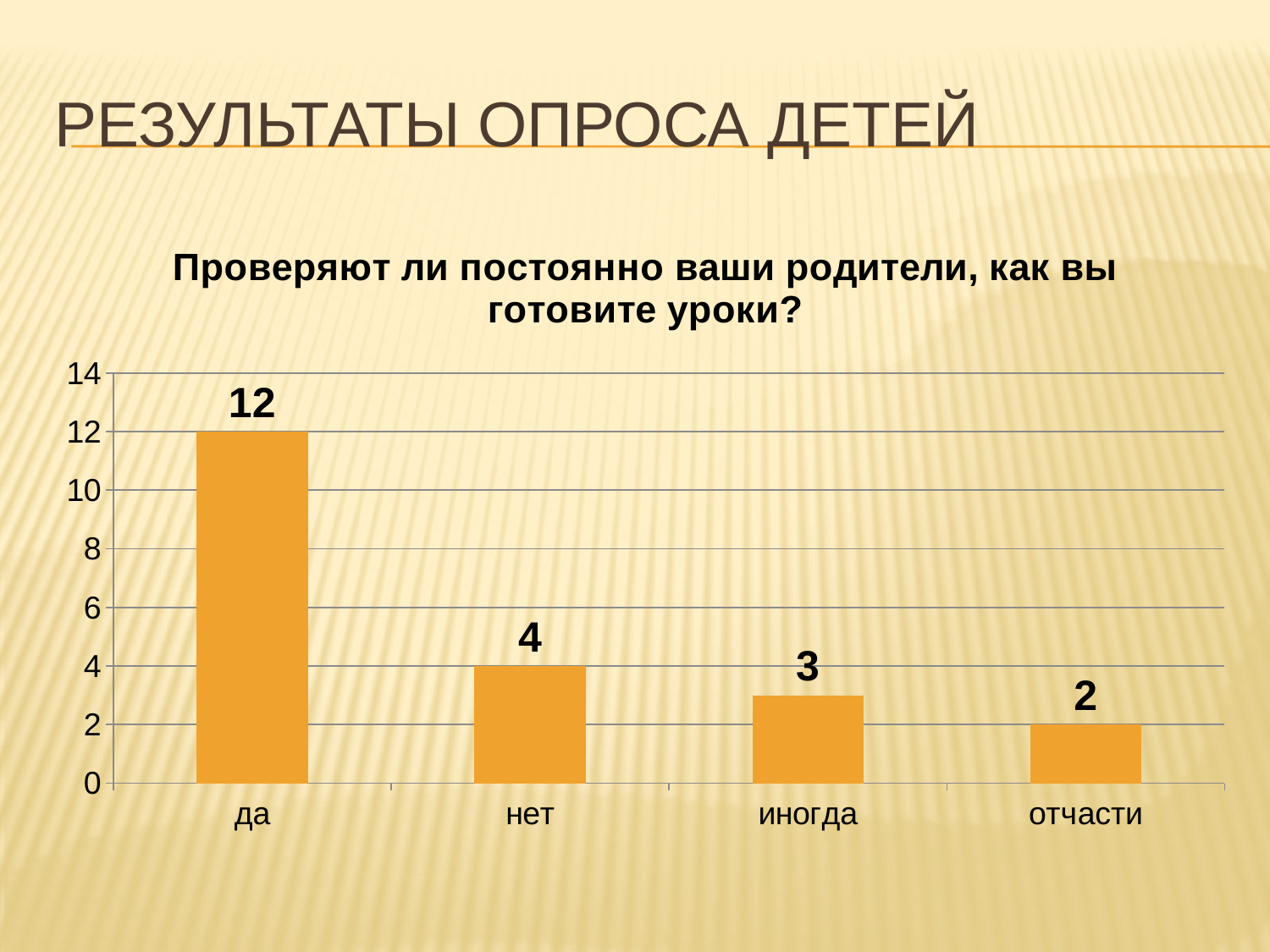

# Результаты опроса детей

### Chart:

| Category | Проверяют ли постоянно ваши родители, как вы готовите уроки? |
|---|---|
| да | 12.0 |
| нет | 4.0 |
| иногда | 3.0 |
| отчасти | 2.0 |